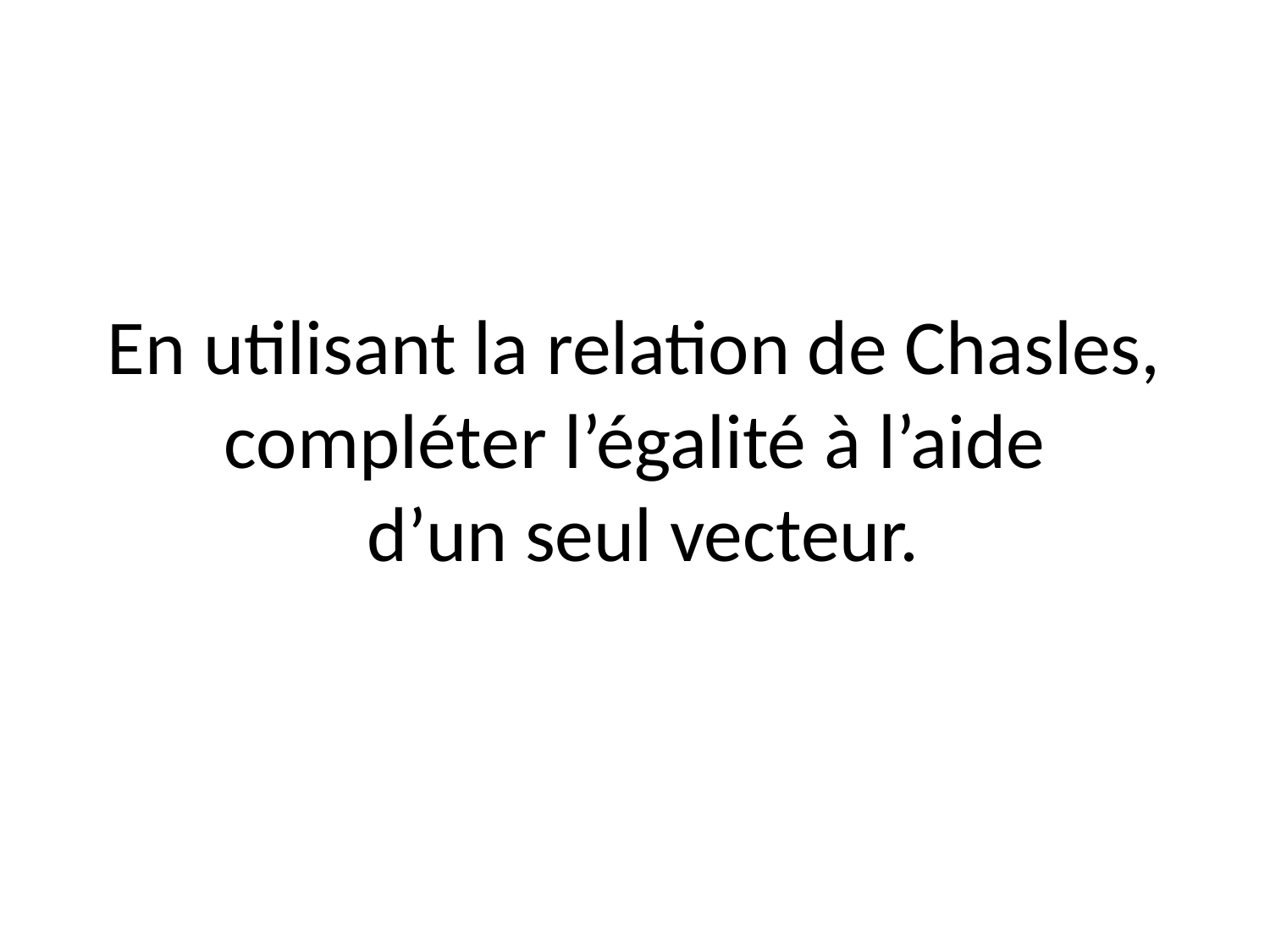

# En utilisant la relation de Chasles, compléter l’égalité à l’aide d’un seul vecteur.